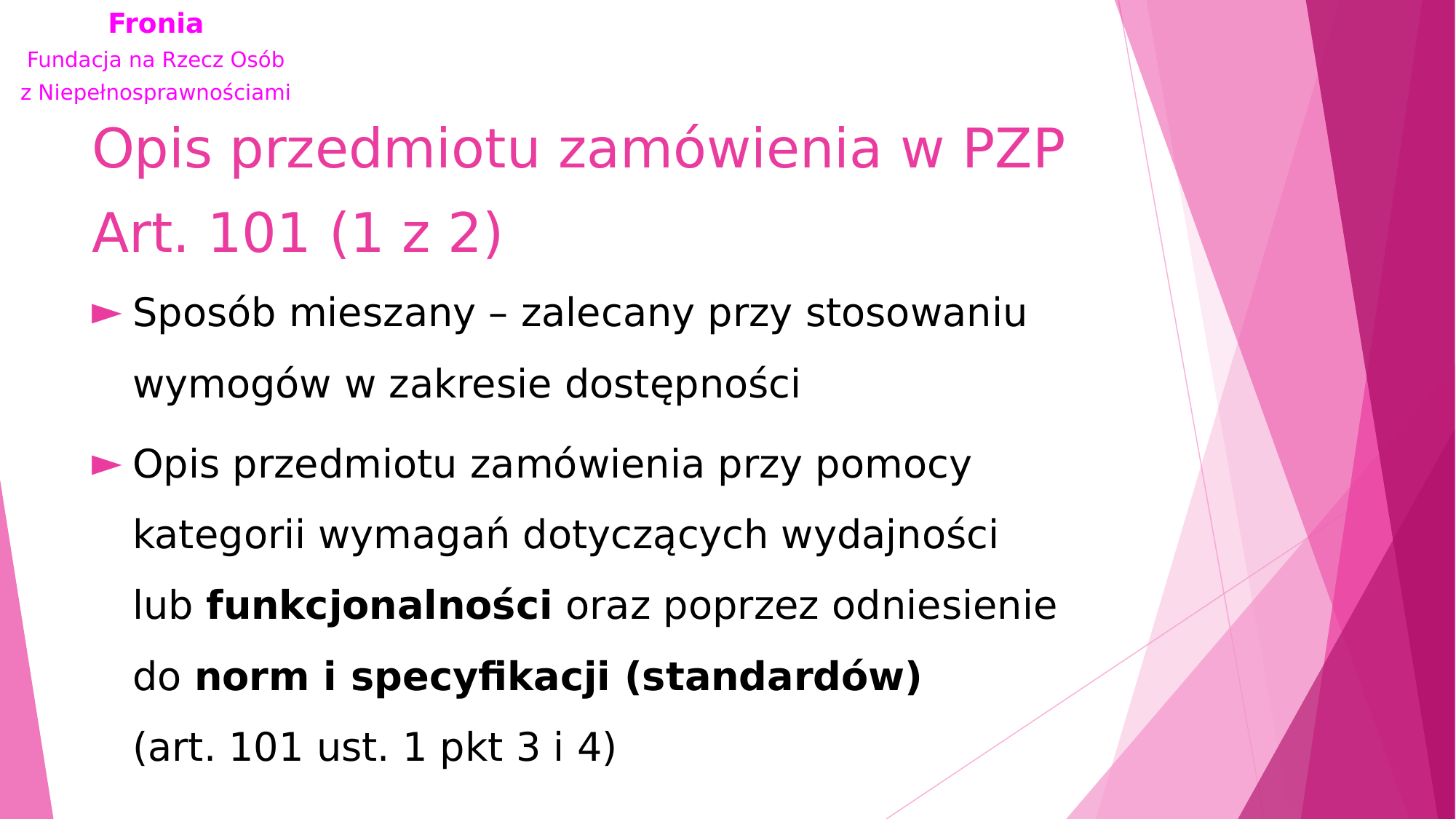

# Opis przedmiotu zamówienia w PZP Art. 101 (1 z 2)
Sposób mieszany – zalecany przy stosowaniu wymogów w zakresie dostępności
Opis przedmiotu zamówienia przy pomocy kategorii wymagań dotyczących wydajności lub funkcjonalności oraz poprzez odniesienie do norm i specyfikacji (standardów) (art. 101 ust. 1 pkt 3 i 4)